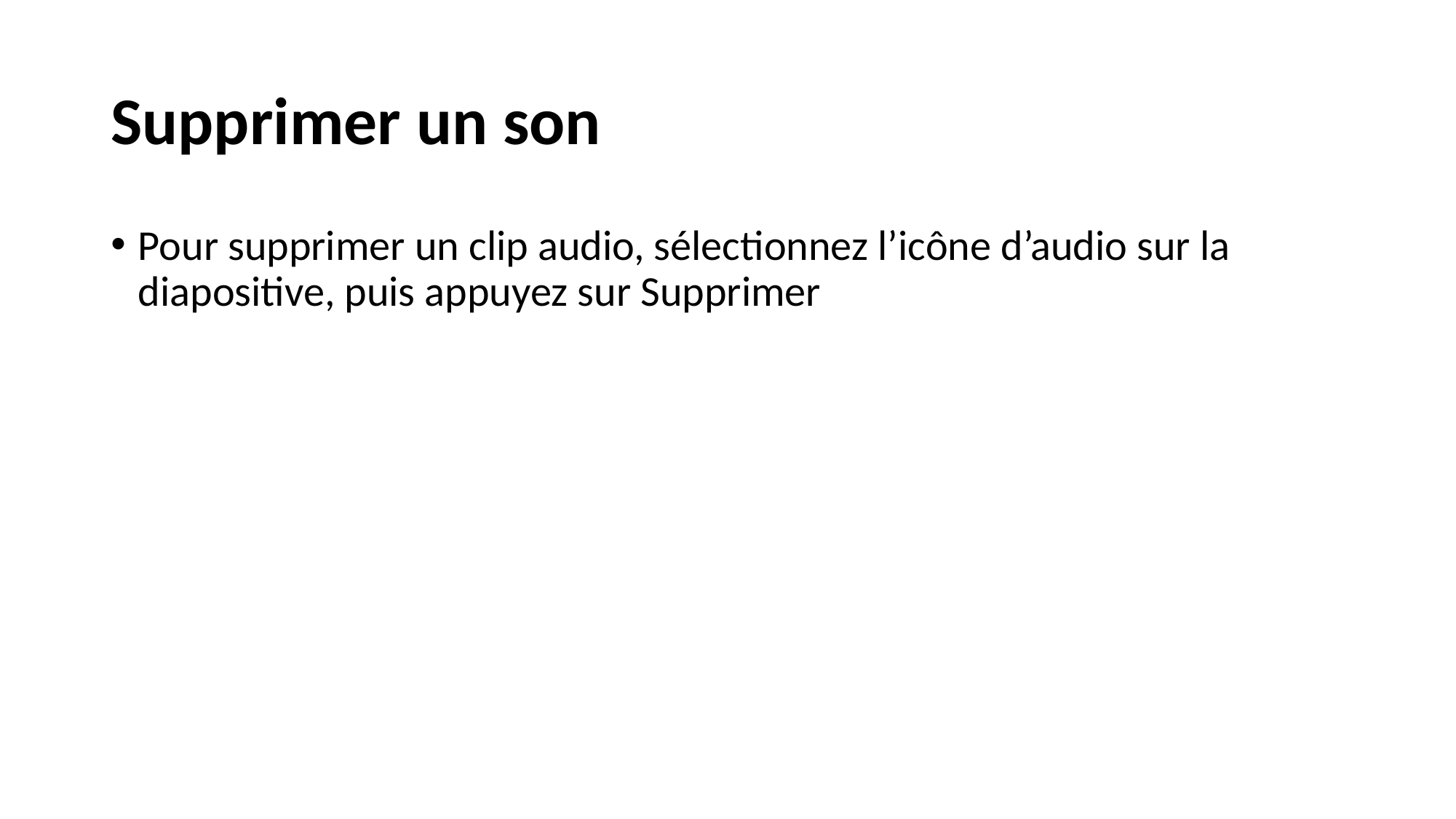

# Supprimer un son
Pour supprimer un clip audio, sélectionnez l’icône d’audio sur la diapositive, puis appuyez sur Supprimer